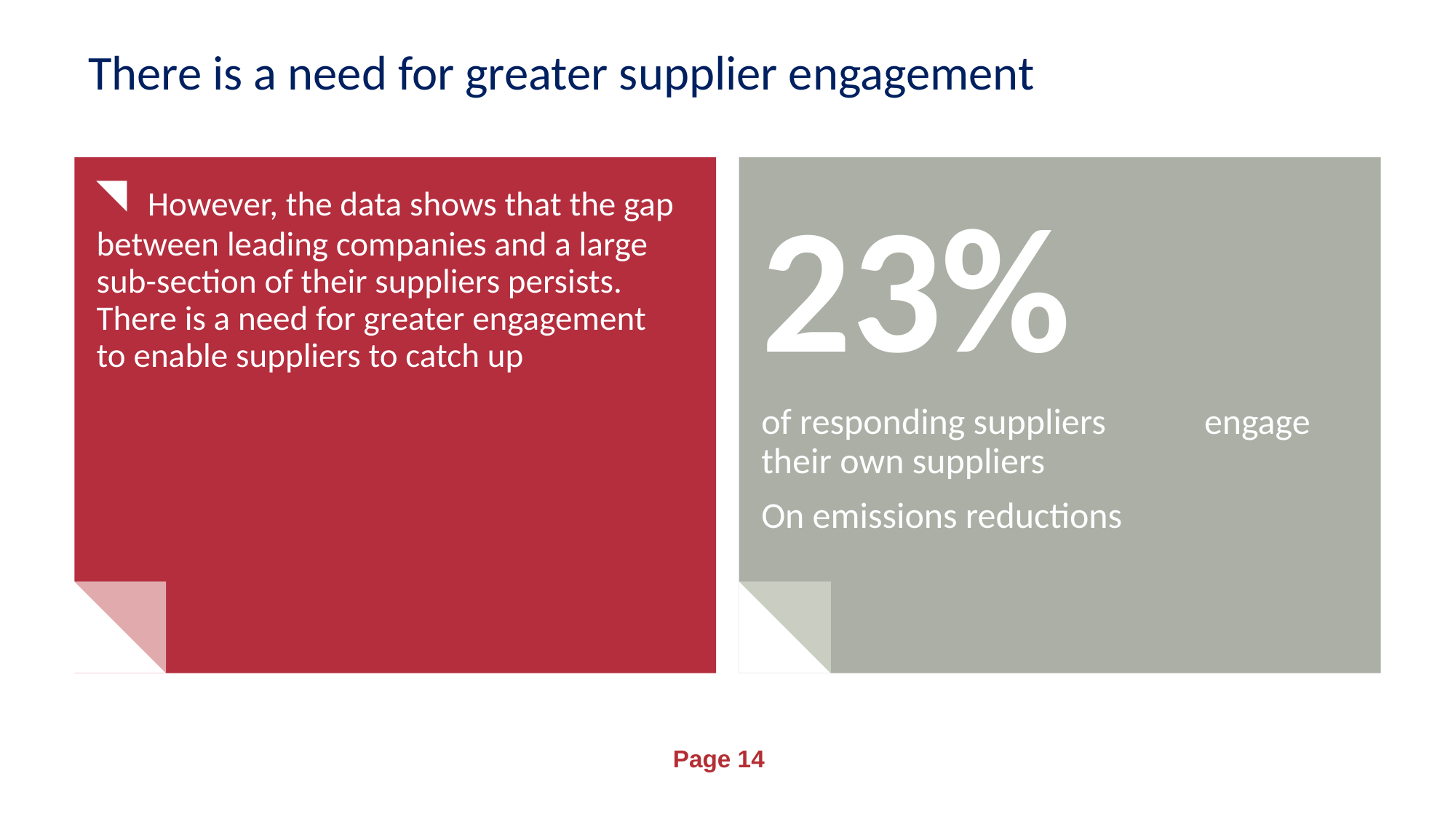

# There is a need for greater supplier engagement
  However, the data shows that the gap between leading companies and a large sub-section of their suppliers persists. There is a need for greater engagement to enable suppliers to catch up

23%
of responding suppliers            engage their own suppliers
On emissions reductions
Page 14